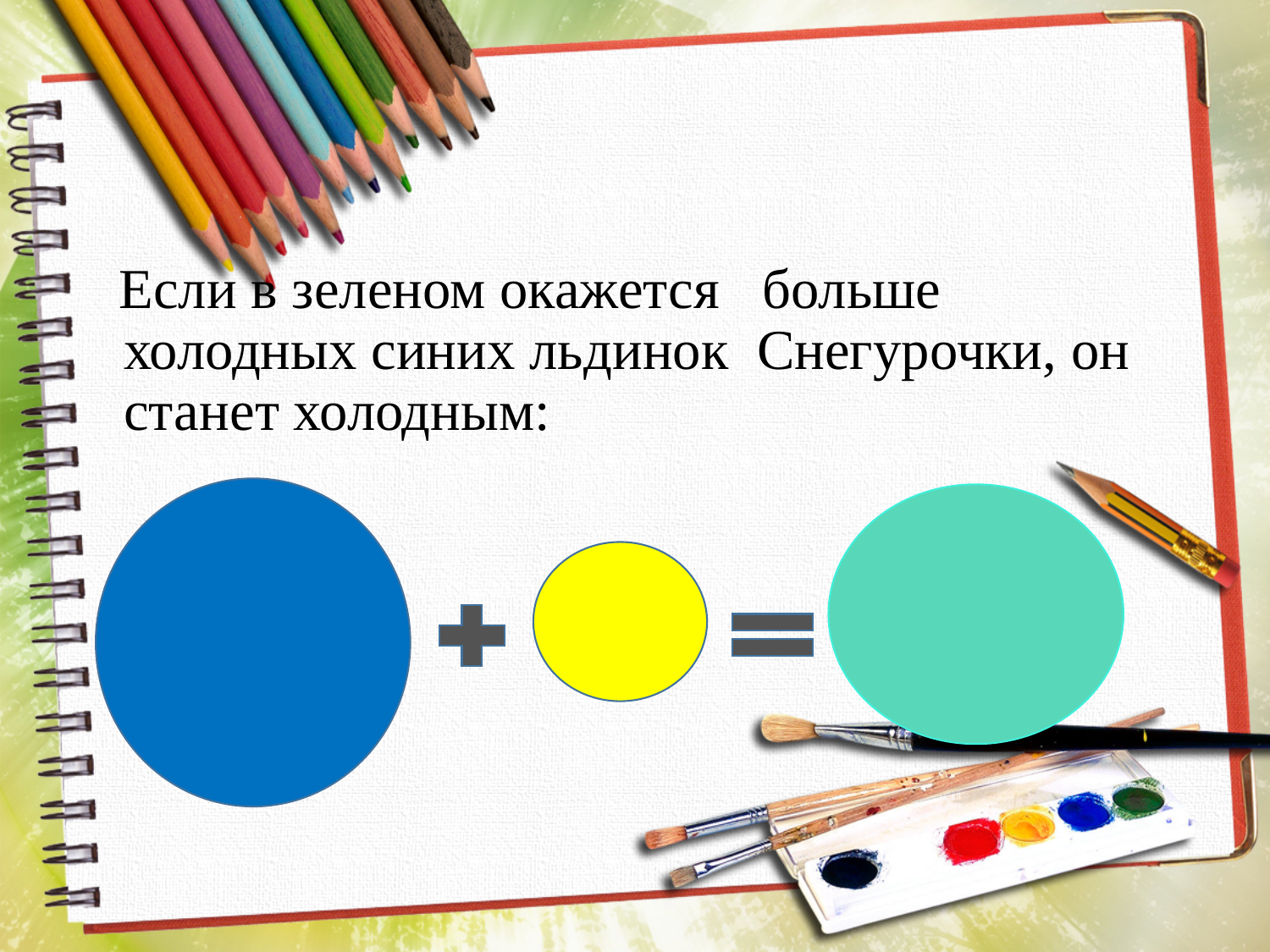

#
  Если в зеленом окажется   больше холодных синих льдинок  Снегурочки, он станет холодным: